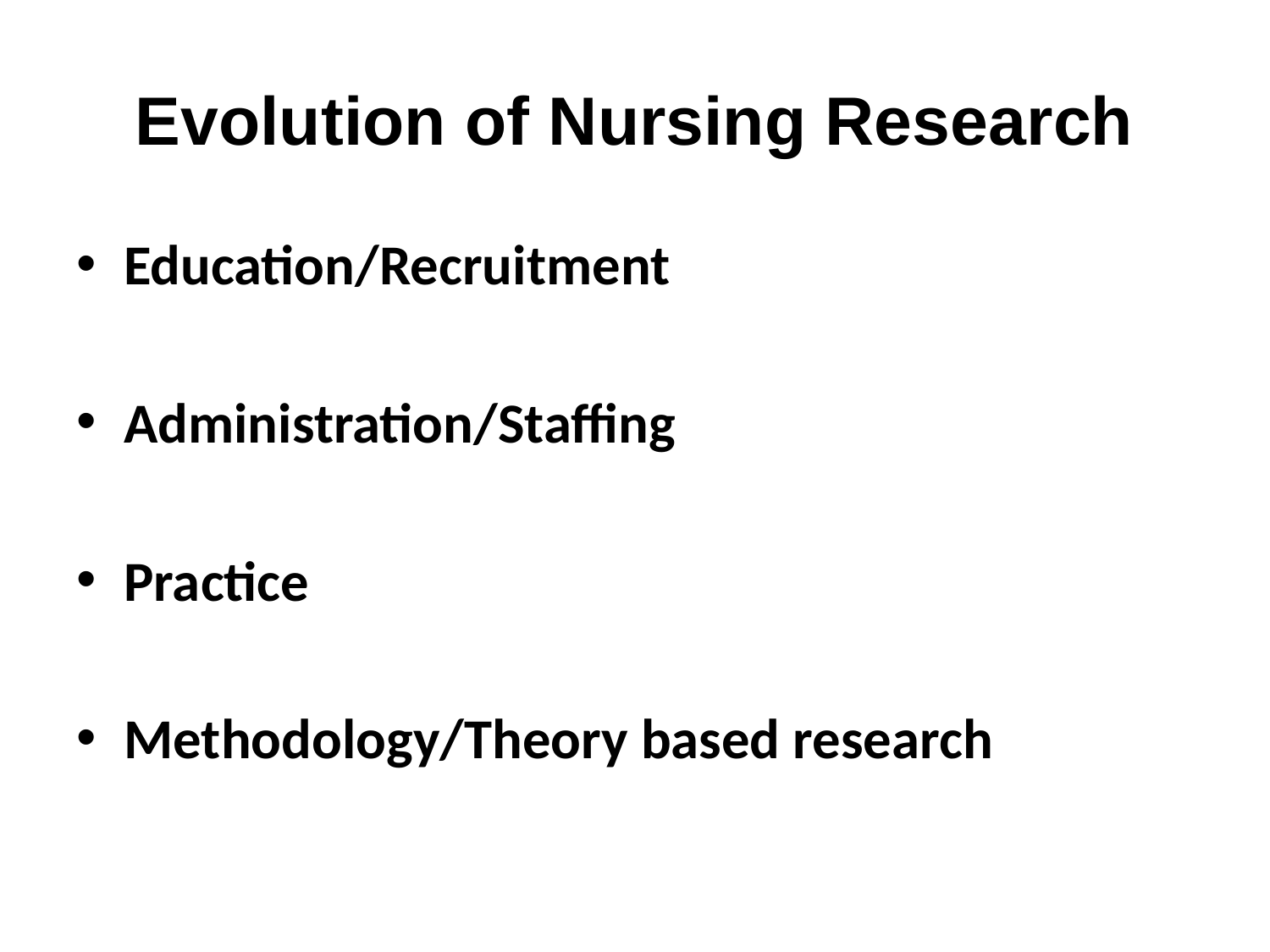

# Evolution of Nursing Research
Education/Recruitment

Administration/Staffing

Practice

Methodology/Theory based research